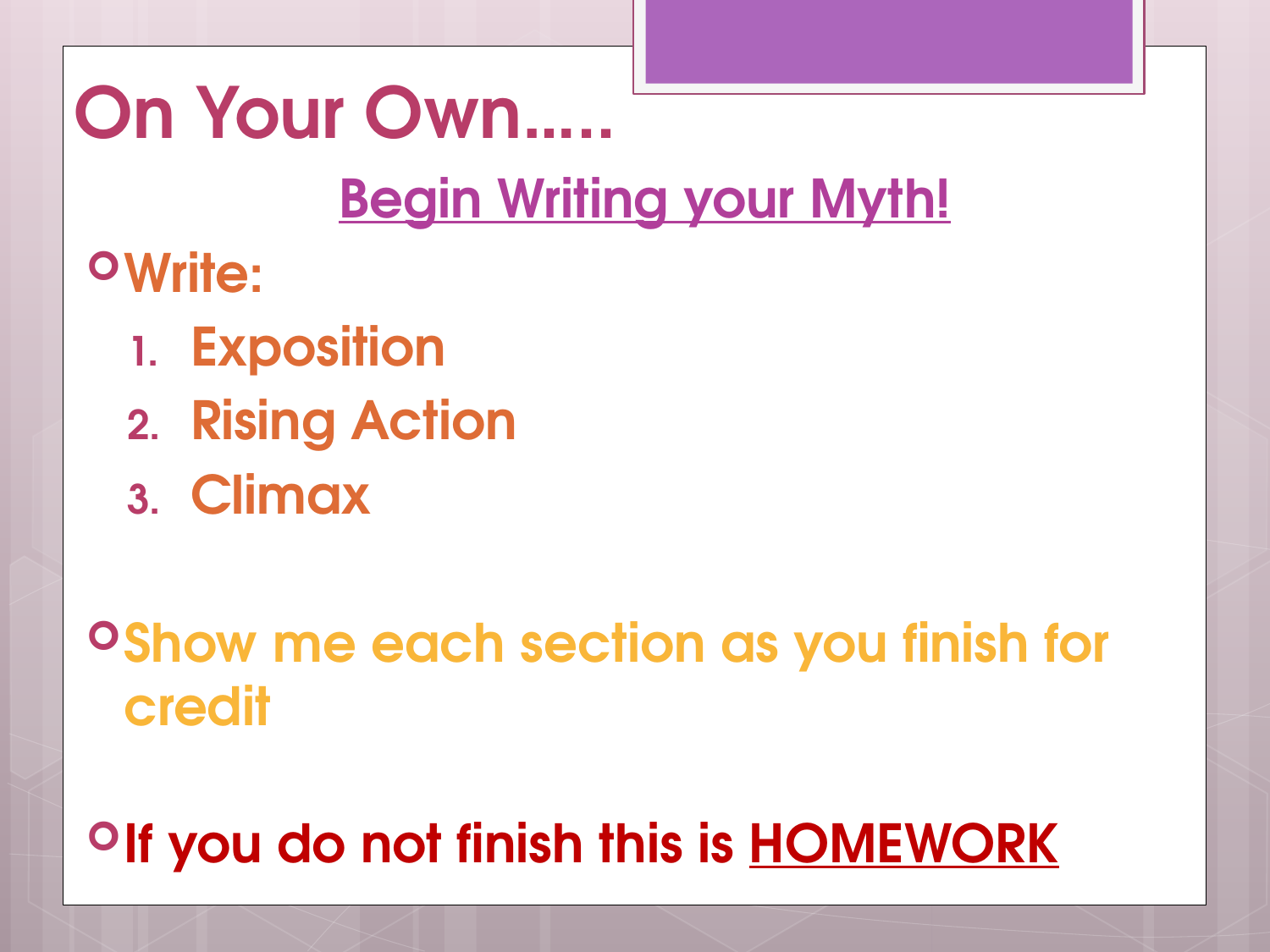

# On Your Own…..
Begin Writing your Myth!
Write:
Exposition
Rising Action
Climax

Show me each section as you finish for credit
If you do not finish this is HOMEWORK